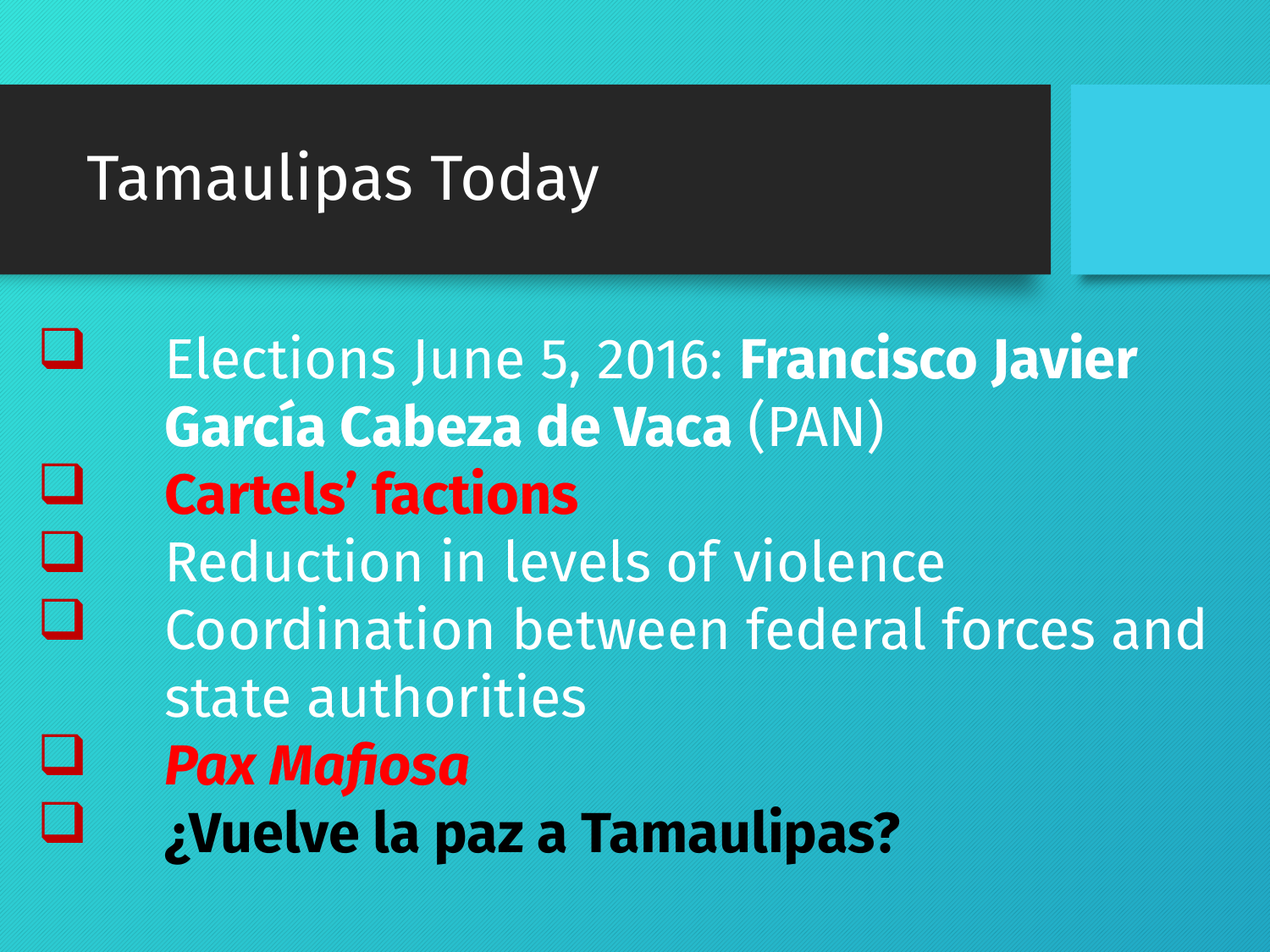

# Tamaulipas Today
Elections June 5, 2016: Francisco Javier García Cabeza de Vaca (PAN)
Cartels’ factions
Reduction in levels of violence
Coordination between federal forces and state authorities
Pax Mafiosa
¿Vuelve la paz a Tamaulipas?